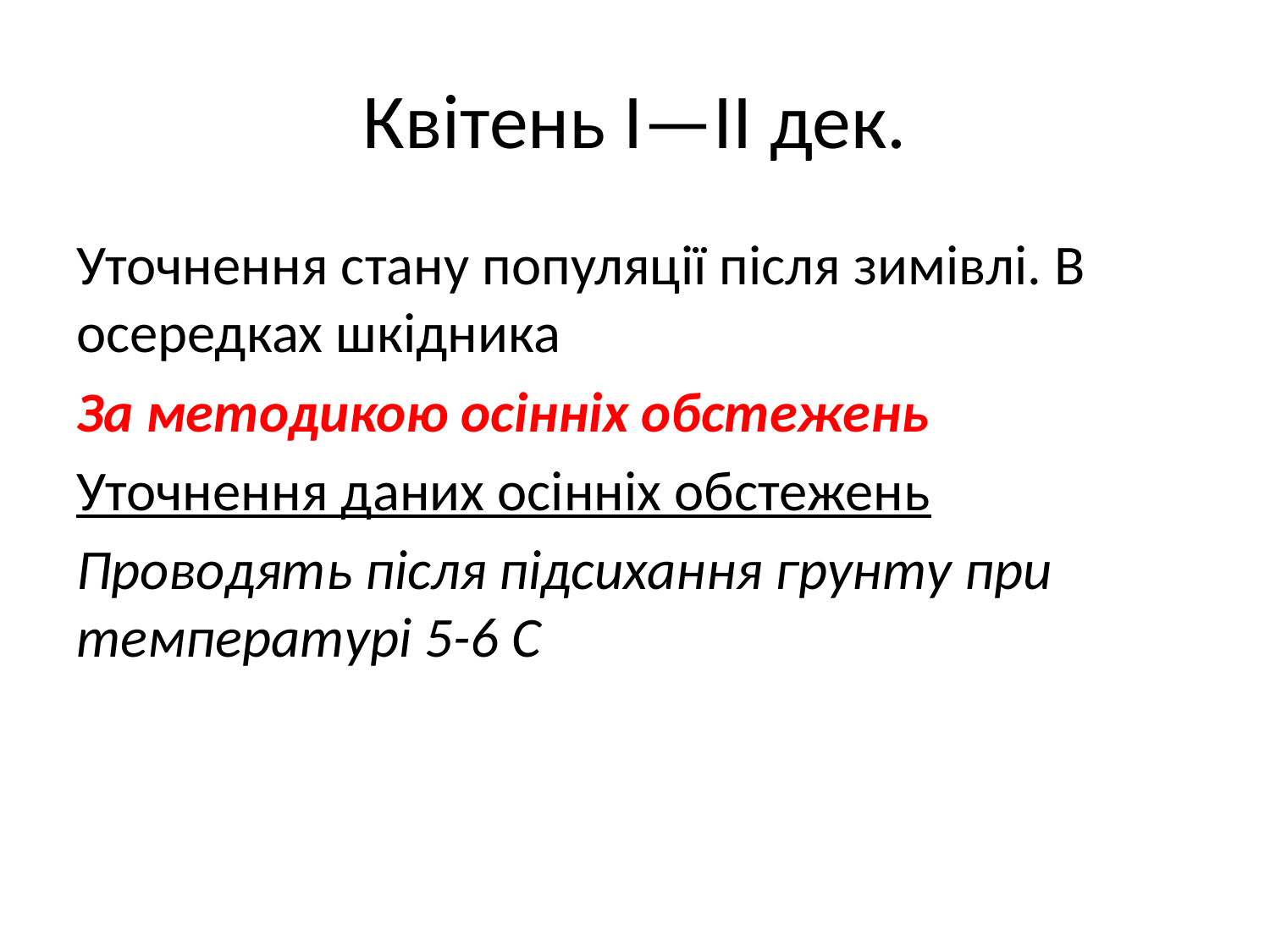

# Квітень І—II дек.
Уточнення стану популяції після зимівлі. В осередках шкідника
За методикою осінніх обстежень
Уточнення даних осінніх обстежень
Проводять після підсихання грунту при температурі 5-6 С